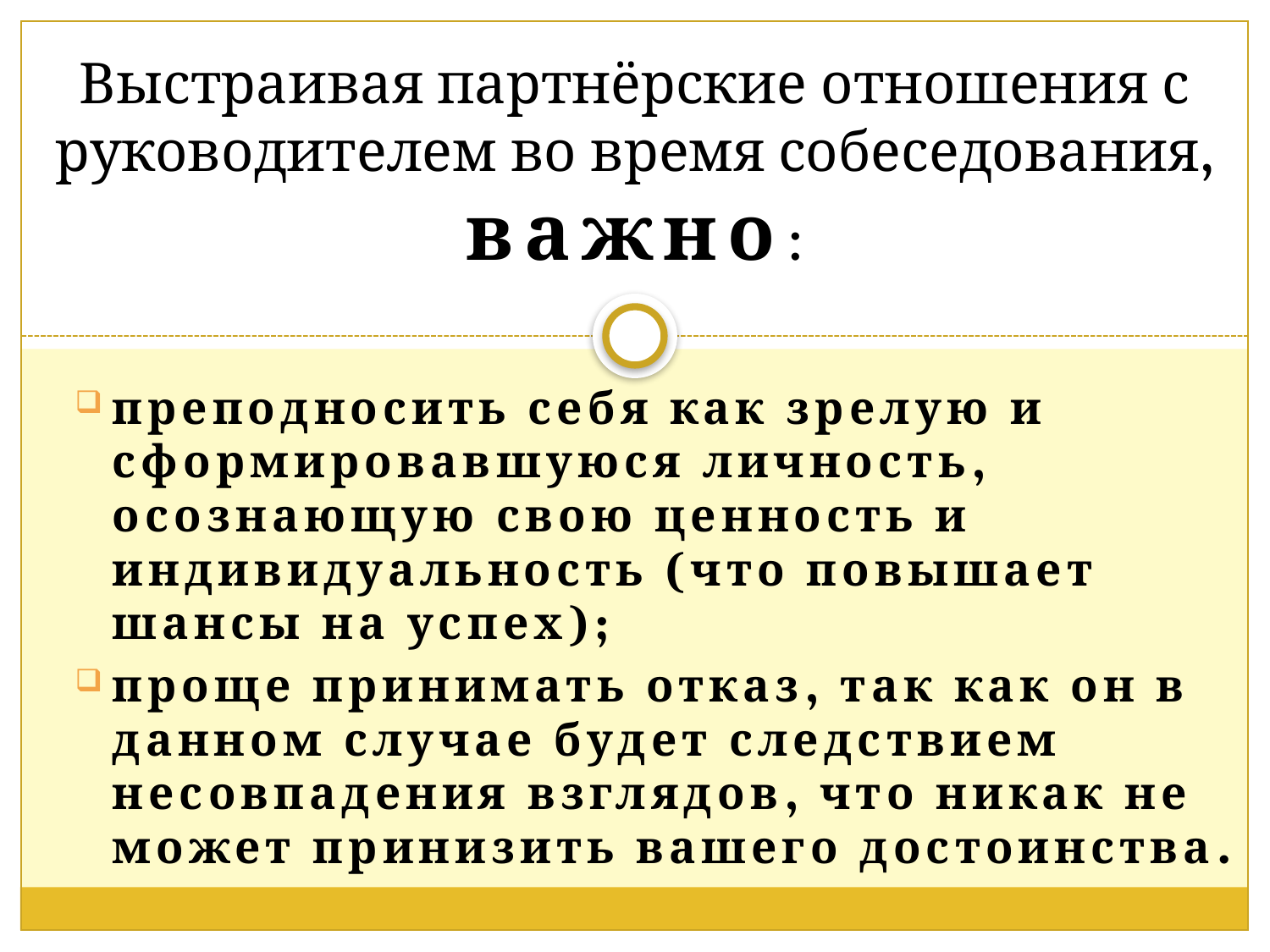

# Выстраивая партнёрские отношения с руководителем во время собеседования, важно:
преподносить себя как зрелую и сформировавшуюся личность, осознающую свою ценность и индивидуальность (что повышает шансы на успех);
проще принимать отказ, так как он в данном случае будет следствием несовпадения взглядов, что никак не может принизить вашего достоинства.